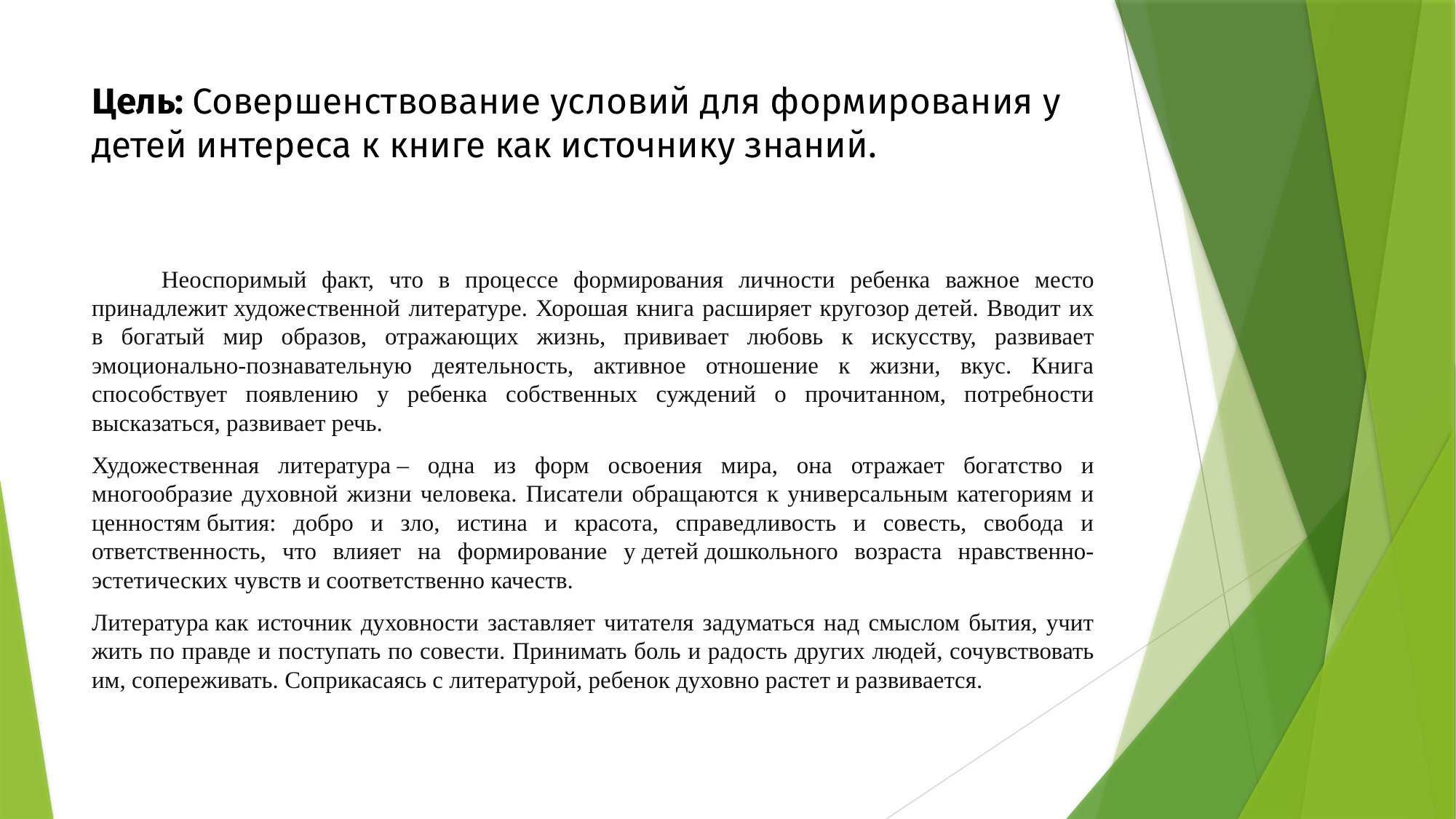

# Цель: Совершенствование условий для формирования у детей интереса к книге как источнику знаний.
       Неоспоримый факт, что в процессе формирования личности ребенка важное место принадлежит художественной литературе. Хорошая книга расширяет кругозор детей. Вводит их в богатый мир образов, отражающих жизнь, прививает любовь к искусству, развивает эмоционально-познавательную деятельность, активное отношение к жизни, вкус. Книга способствует появлению у ребенка собственных суждений о прочитанном, потребности высказаться, развивает речь.
Художественная литература – одна из форм освоения мира, она отражает богатство и многообразие духовной жизни человека. Писатели обращаются к универсальным категориям и ценностям бытия: добро и зло, истина и красота, справедливость и совесть, свобода и ответственность, что влияет на формирование у детей дошкольного возраста нравственно-эстетических чувств и соответственно качеств.
Литература как источник духовности заставляет читателя задуматься над смыслом бытия, учит жить по правде и поступать по совести. Принимать боль и радость других людей, сочувствовать им, сопереживать. Соприкасаясь с литературой, ребенок духовно растет и развивается.